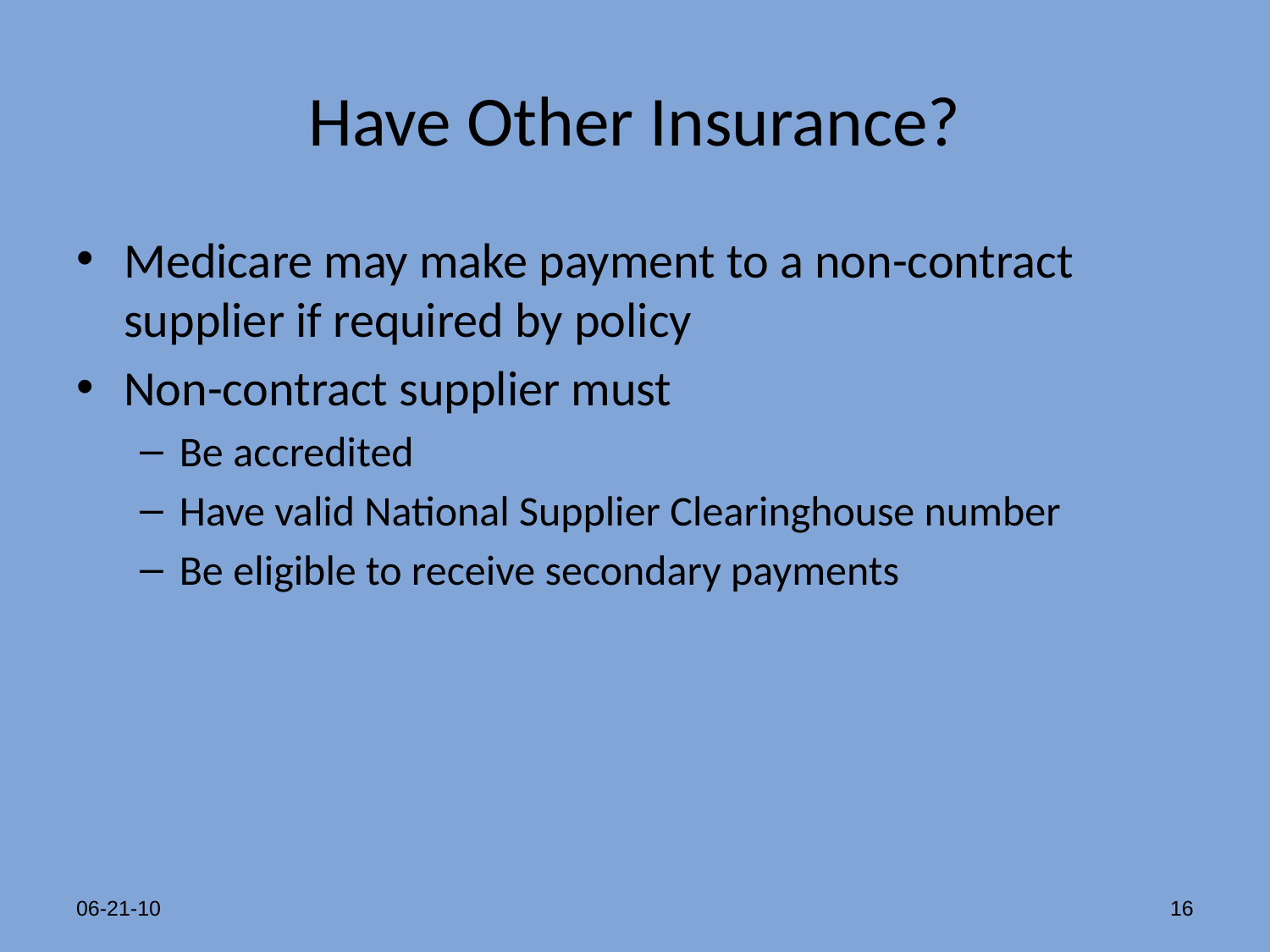

# Have Other Insurance?
Medicare may make payment to a non-contract supplier if required by policy
Non-contract supplier must
Be accredited
Have valid National Supplier Clearinghouse number
Be eligible to receive secondary payments

06-21-10
16